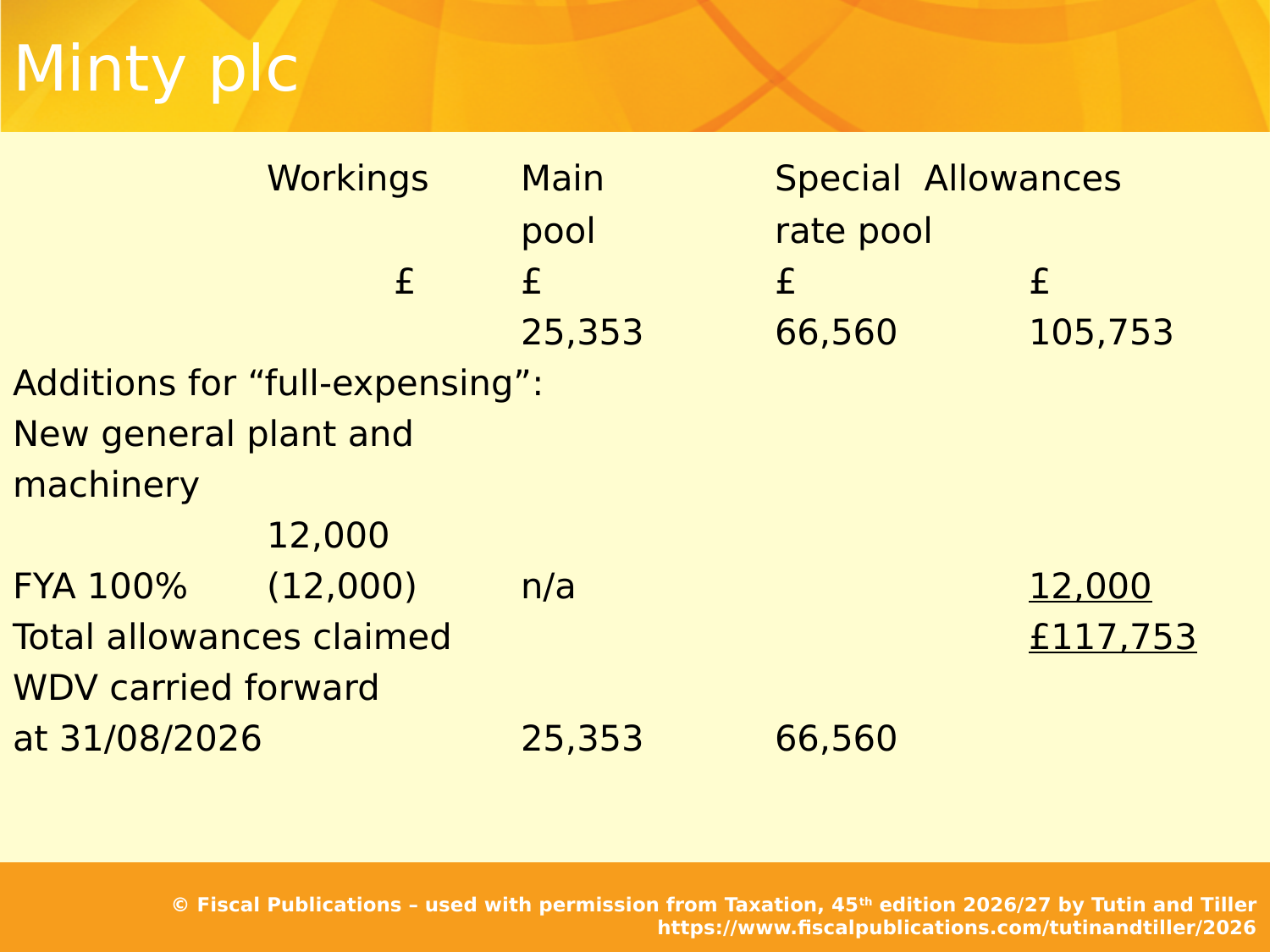

# Minty plc
		Workings	Main		Special  Allowances
				pool		rate pool
			£ 	£ 		£ 		£
				25,353		66,560		105,753
Additions for “full-expensing”:
New general plant and
machinery
		12,000
FYA 100% 	(12,000) 	n/a 				12,000
Total allowances claimed 					£117,753
WDV carried forward
at 31/08/2026 		25,353 	66,560